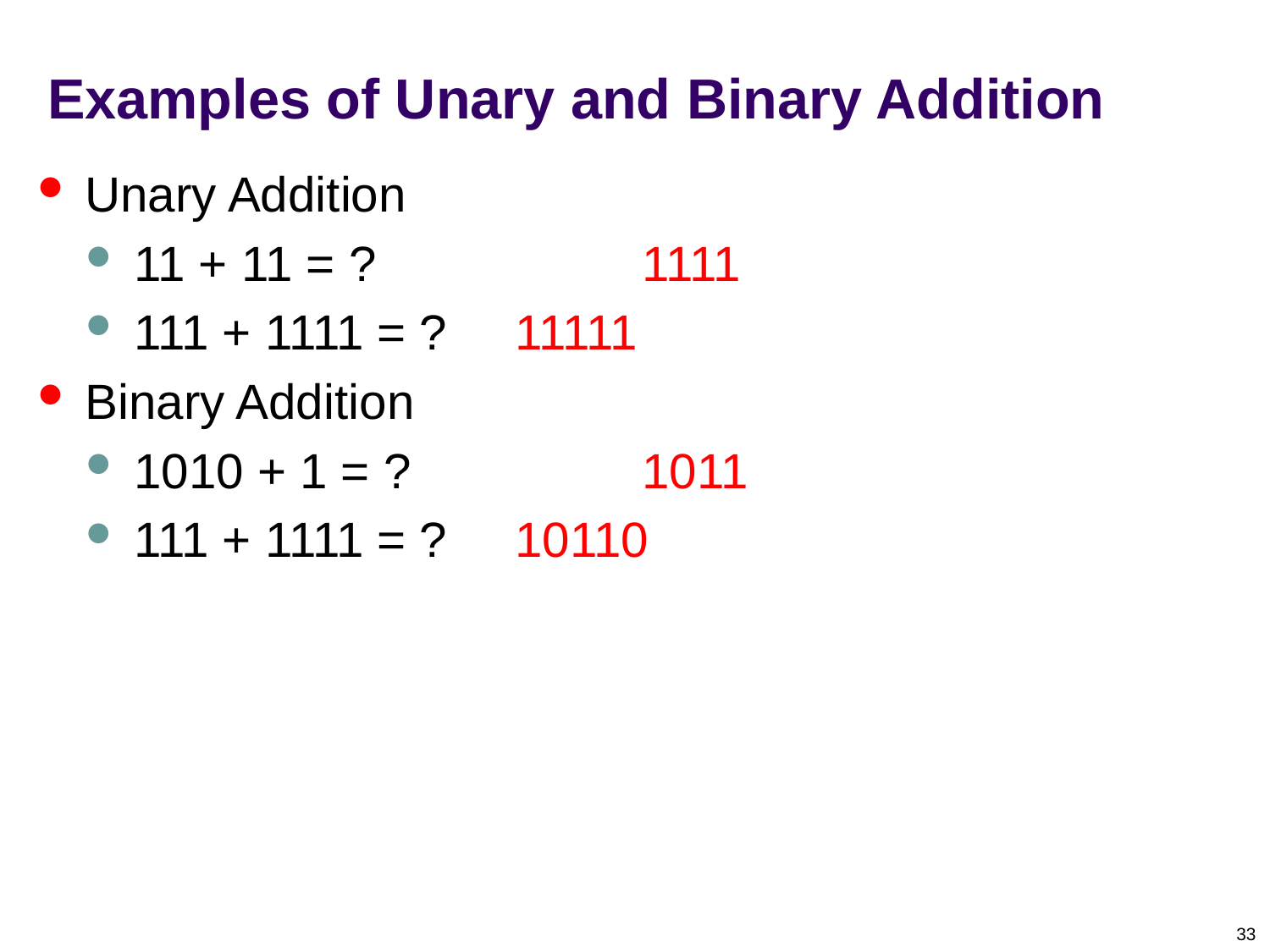

# Examples of Unary and Binary Addition
Unary Addition
11 + 11 = ? 	 	1111
111 + 1111 = ? 	11111
Binary Addition
1010 + 1 = ?		1011
111 + 1111 = ?	10110

33